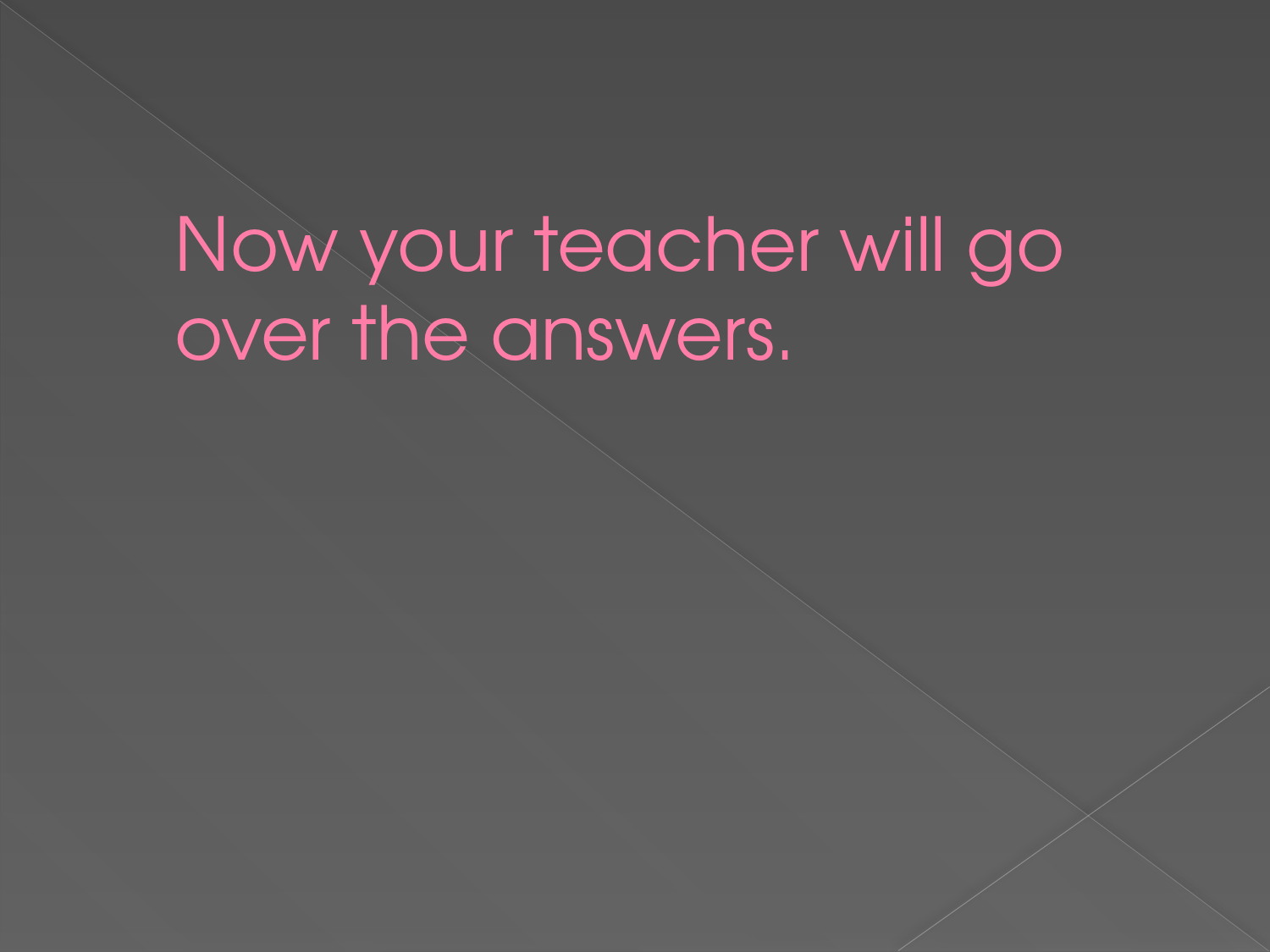

# Now your teacher will go over the answers.